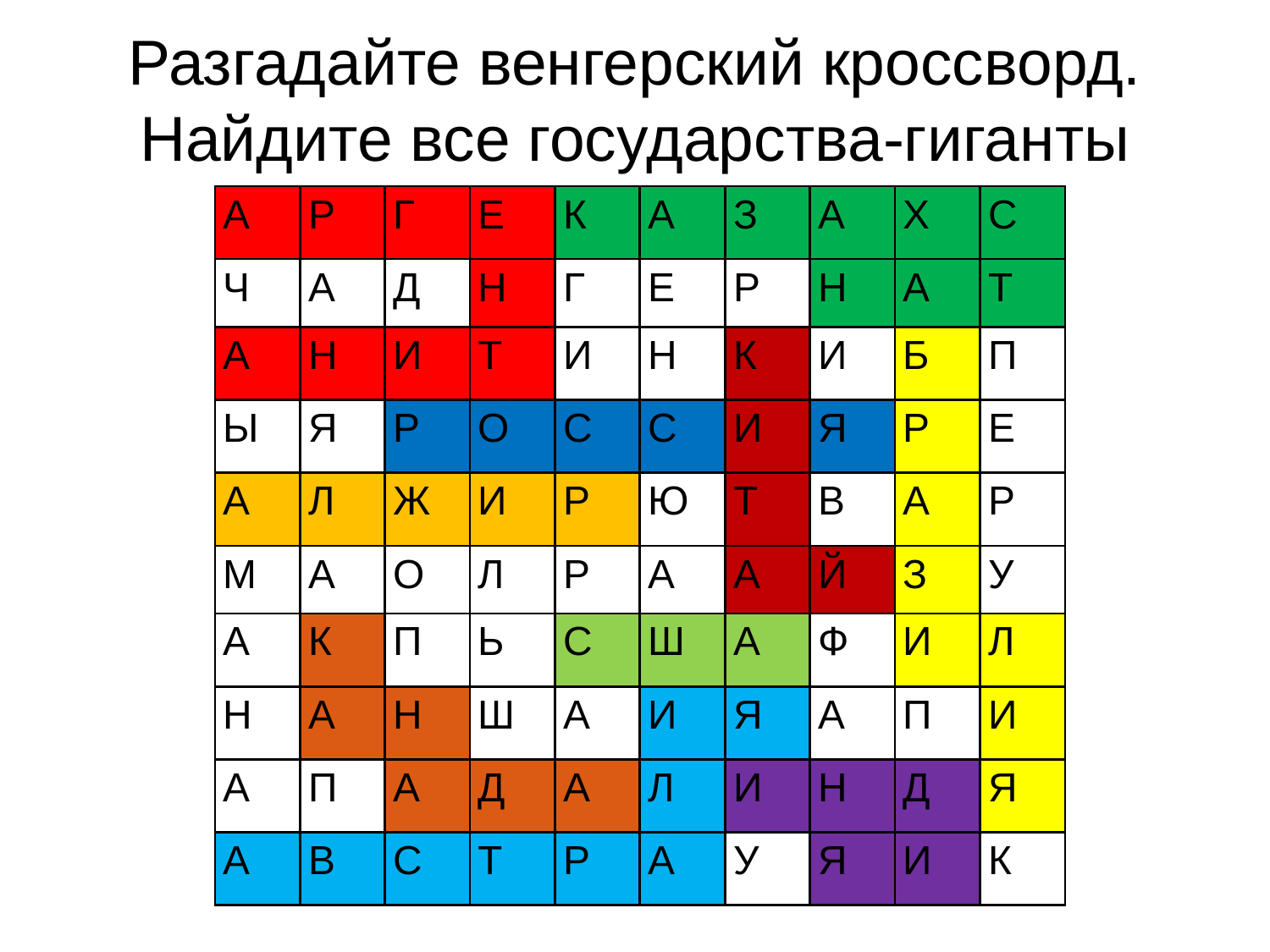

# Разгадайте венгерский кроссворд. Найдите все государства-гиганты
| А | Р | Г | Е | К | А | З | А | Х | С |
| --- | --- | --- | --- | --- | --- | --- | --- | --- | --- |
| Ч | А | Д | Н | Г | Е | Р | Н | А | Т |
| А | Н | И | Т | И | Н | К | И | Б | П |
| Ы | Я | Р | О | С | С | И | Я | Р | Е |
| А | Л | Ж | И | Р | Ю | Т | В | А | Р |
| М | А | О | Л | Р | А | А | Й | З | У |
| А | К | П | Ь | С | Ш | А | Ф | И | Л |
| Н | А | Н | Ш | А | И | Я | А | П | И |
| А | П | А | Д | А | Л | И | Н | Д | Я |
| А | В | С | Т | Р | А | У | Я | И | К |